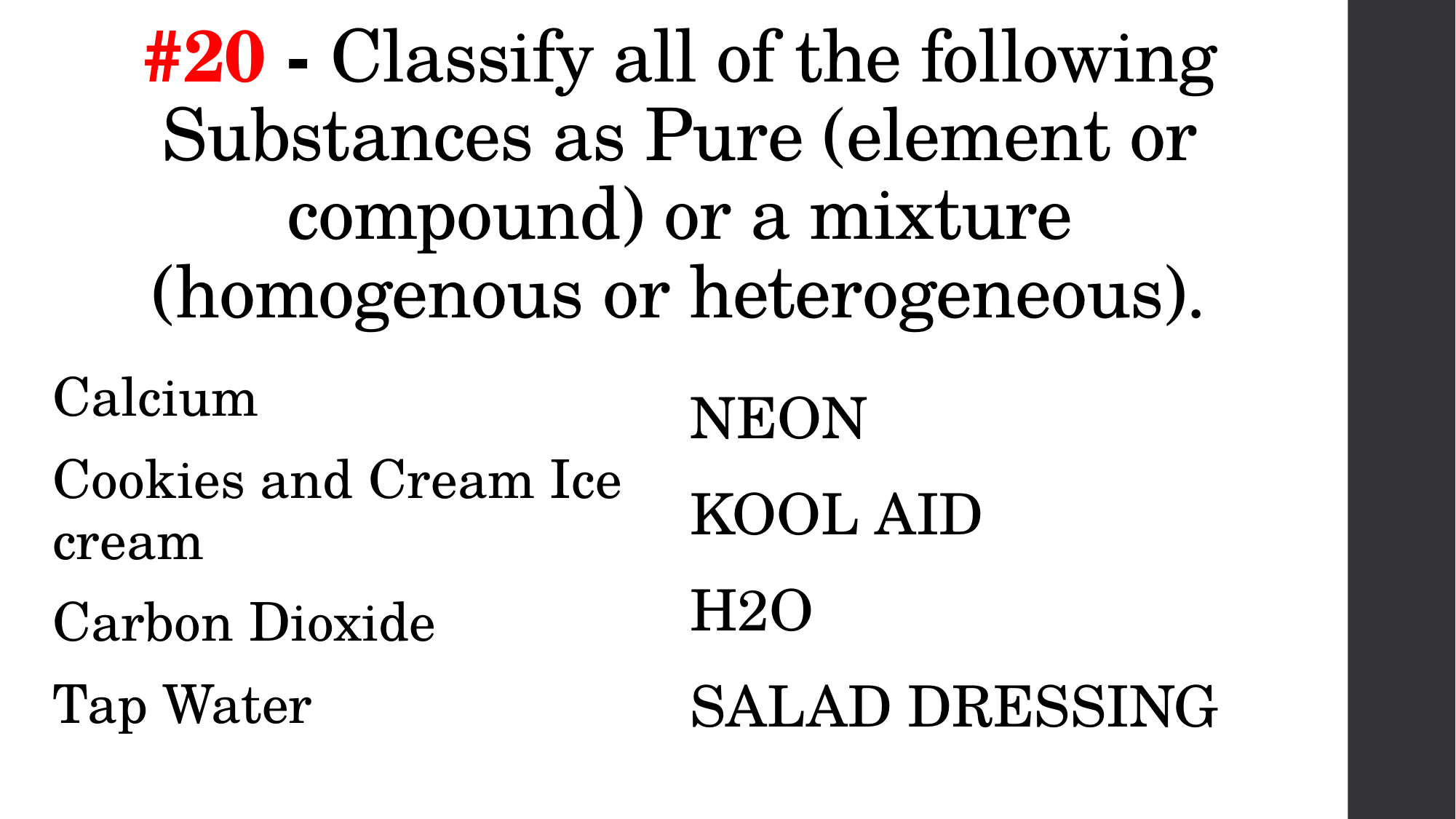

# #20 - Classify all of the following Substances as Pure (element or compound) or a mixture (homogenous or heterogeneous).
Neon
Kool Aid
H2O
Salad Dressing
Calcium
Cookies and Cream Ice cream
Carbon Dioxide
Tap Water